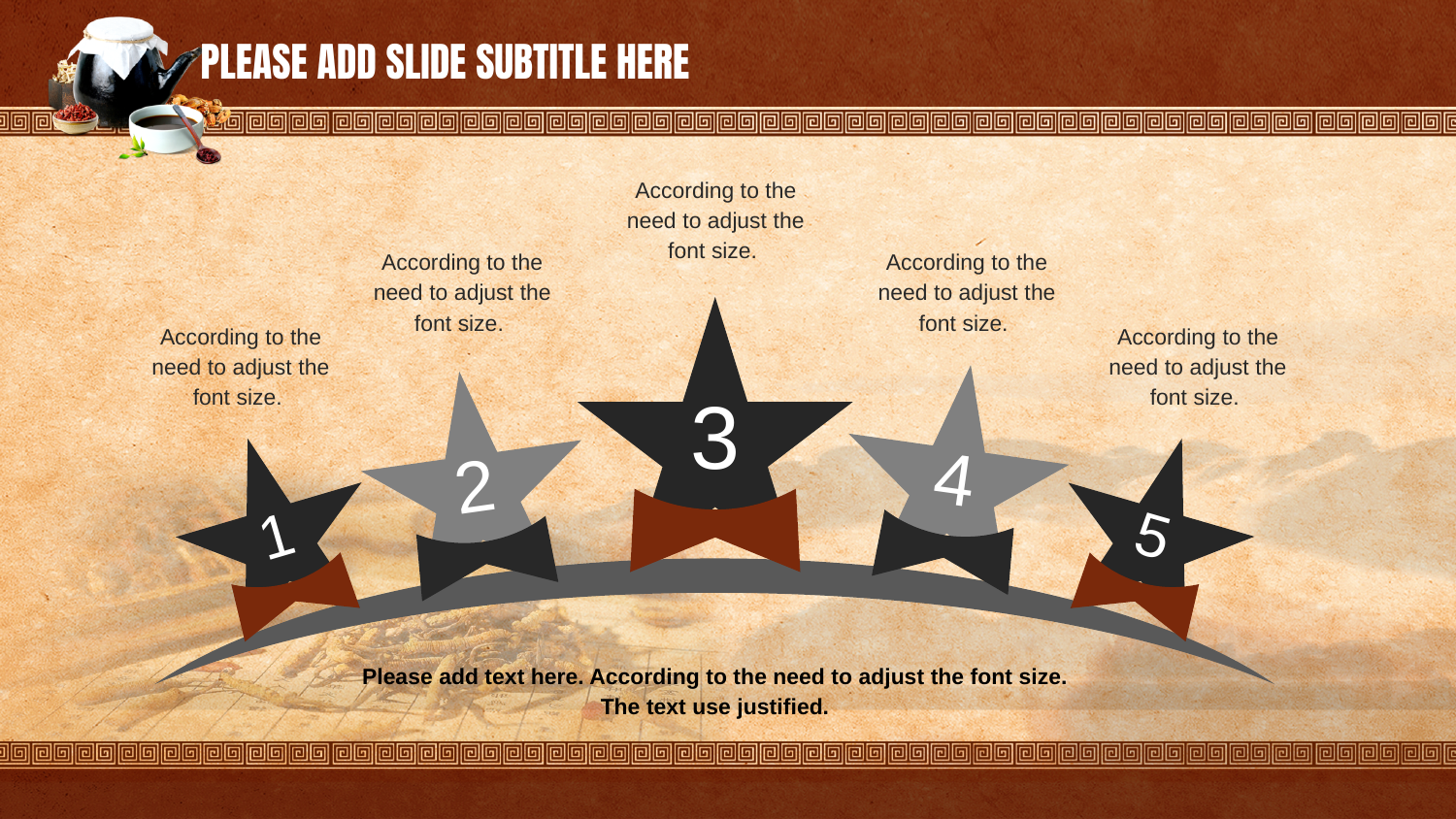

PLEASE ADD SLIDE SUBTITLE HERE
According to the need to adjust the font size.

3

According to the need to adjust the font size.

2

According to the need to adjust the font size.

4

According to the need to adjust the font size.

1

According to the need to adjust the font size.

5

Please add text here. According to the need to adjust the font size. The text use justified.